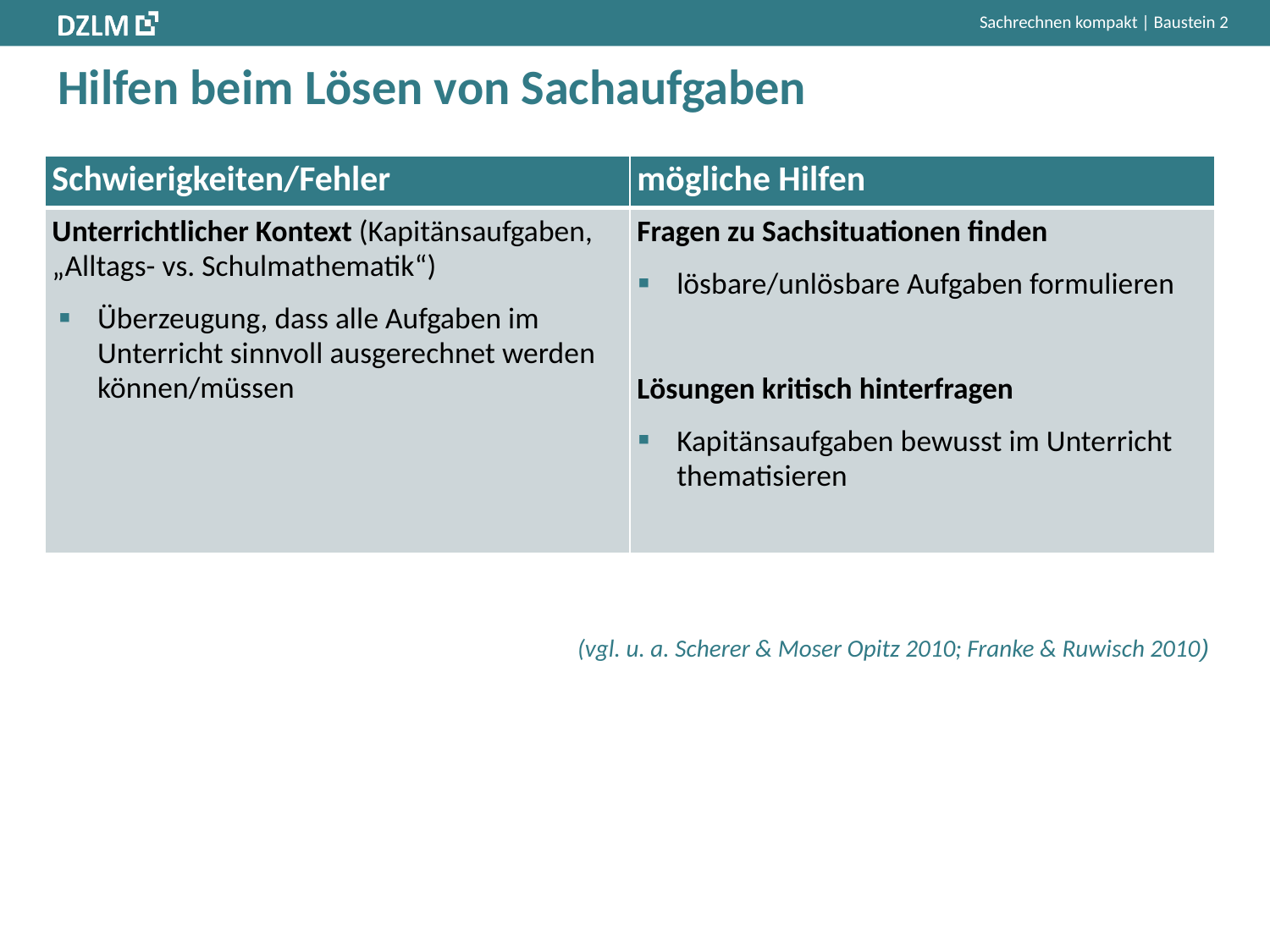

# Hilfen beim Lösen von Sachaufgaben
| Schwierigkeiten/Fehler | mögliche Hilfen |
| --- | --- |
| Unterrichtlicher Kontext (Kapitänsaufgaben, „Alltags- vs. Schulmathematik“) Überzeugung, dass alle Aufgaben im Unterricht sinnvoll ausgerechnet werden können/müssen | Fragen zu Sachsituationen finden lösbare/unlösbare Aufgaben formulieren Lösungen kritisch hinterfragen Kapitänsaufgaben bewusst im Unterricht thematisieren |
(vgl. u. a. Scherer & Moser Opitz 2010; Franke & Ruwisch 2010)